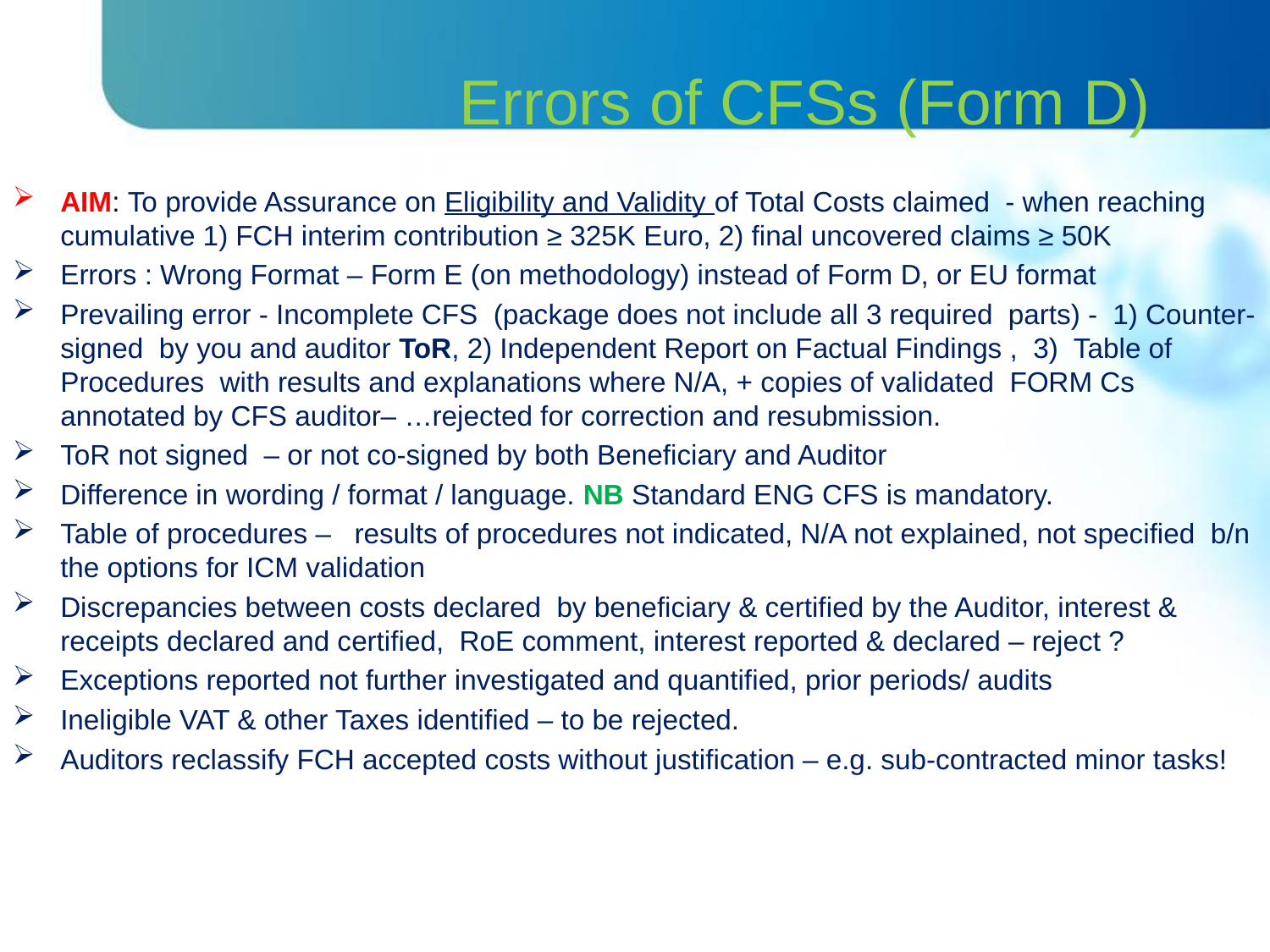

# Errors of CFSs (Form D)

AIM: To provide Assurance on Eligibility and Validity of Total Costs claimed  - when reaching  cumulative 1) FCH interim contribution ≥ 325K Euro, 2) final uncovered claims ≥ 50K
Errors : Wrong Format – Form E (on methodology) instead of Form D, or EU format
Prevailing error - Incomplete CFS  (package does not include all 3 required  parts) -  1) Counter-signed  by you and auditor ToR, 2) Independent Report on Factual Findings ,  3)  Table of Procedures  with results and explanations where N/A, + copies of validated  FORM Cs annotated by CFS auditor– …rejected for correction and resubmission.
ToR not signed  – or not co-signed by both Beneficiary and Auditor
Difference in wording / format / language. NB Standard ENG CFS is mandatory.
Table of procedures –   results of procedures not indicated, N/A not explained, not specified  b/n the options for ICM validation
Discrepancies between costs declared  by beneficiary & certified by the Auditor, interest & receipts declared and certified,  RoE comment, interest reported & declared – reject ?
Exceptions reported not further investigated and quantified, prior periods/ audits
Ineligible VAT & other Taxes identified – to be rejected.
Auditors reclassify FCH accepted costs without justification – e.g. sub-contracted minor tasks!

22